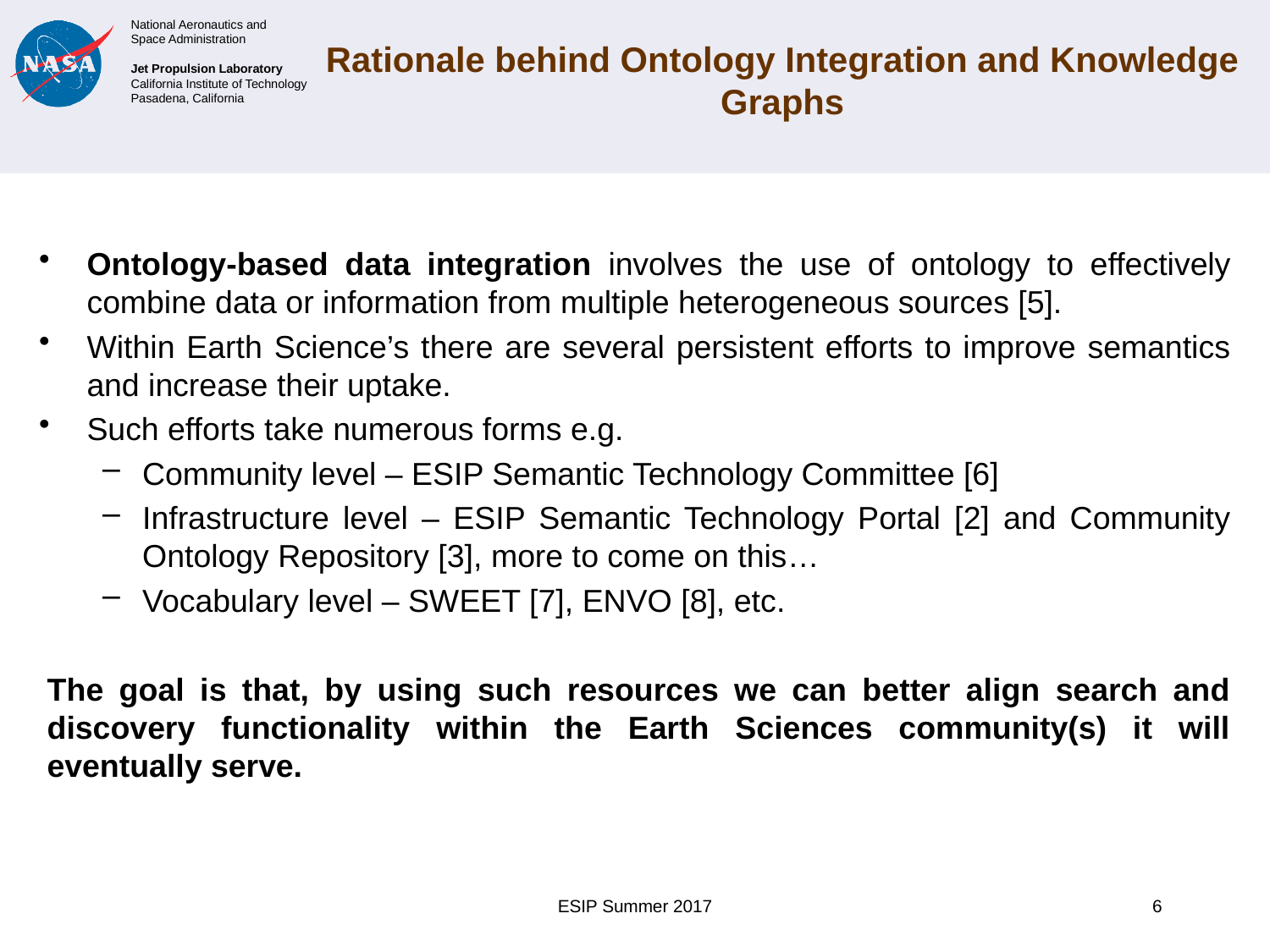

# Rationale behind Ontology Integration and Knowledge Graphs
Ontology-based data integration involves the use of ontology to effectively combine data or information from multiple heterogeneous sources [5].
Within Earth Science’s there are several persistent efforts to improve semantics and increase their uptake.
Such efforts take numerous forms e.g.
Community level – ESIP Semantic Technology Committee [6]
Infrastructure level – ESIP Semantic Technology Portal [2] and Community Ontology Repository [3], more to come on this…
Vocabulary level – SWEET [7], ENVO [8], etc.

The goal is that, by using such resources we can better align search and discovery functionality within the Earth Sciences community(s) it will eventually serve.

ESIP Summer 2017
6